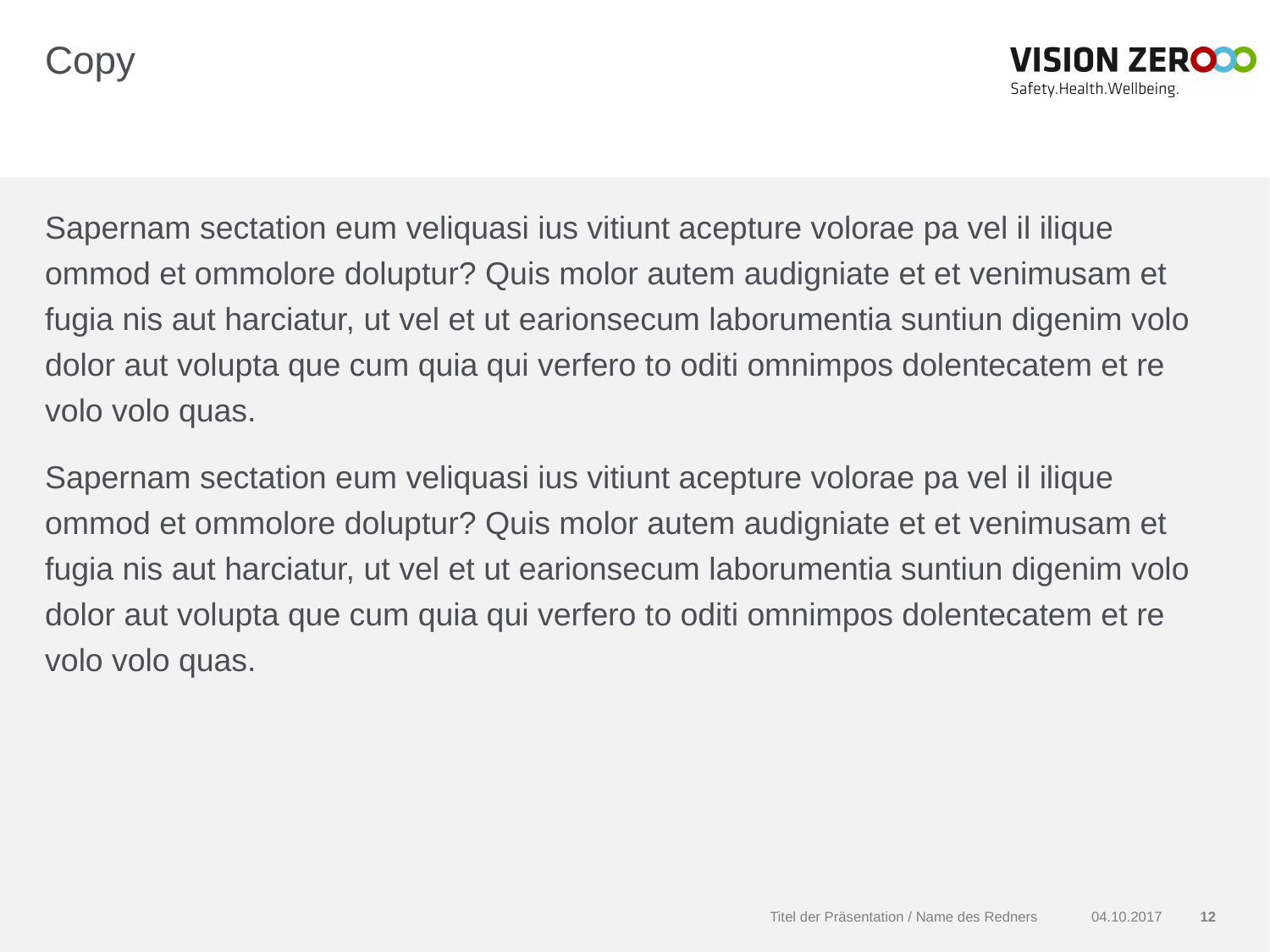

# Copy
Sapernam sectation eum veliquasi ius vitiunt acepture volorae pa vel il ilique ommod et ommolore doluptur? Quis molor autem audigniate et et venimusam et fugia nis aut harciatur, ut vel et ut earionsecum laborumentia suntiun digenim volo dolor aut volupta que cum quia qui verfero to oditi omnimpos dolentecatem et re volo volo quas.
Sapernam sectation eum veliquasi ius vitiunt acepture volorae pa vel il ilique ommod et ommolore doluptur? Quis molor autem audigniate et et venimusam et fugia nis aut harciatur, ut vel et ut earionsecum laborumentia suntiun digenim volo dolor aut volupta que cum quia qui verfero to oditi omnimpos dolentecatem et re volo volo quas.

Titel der Präsentation / Name des Redners
04.10.2017
12